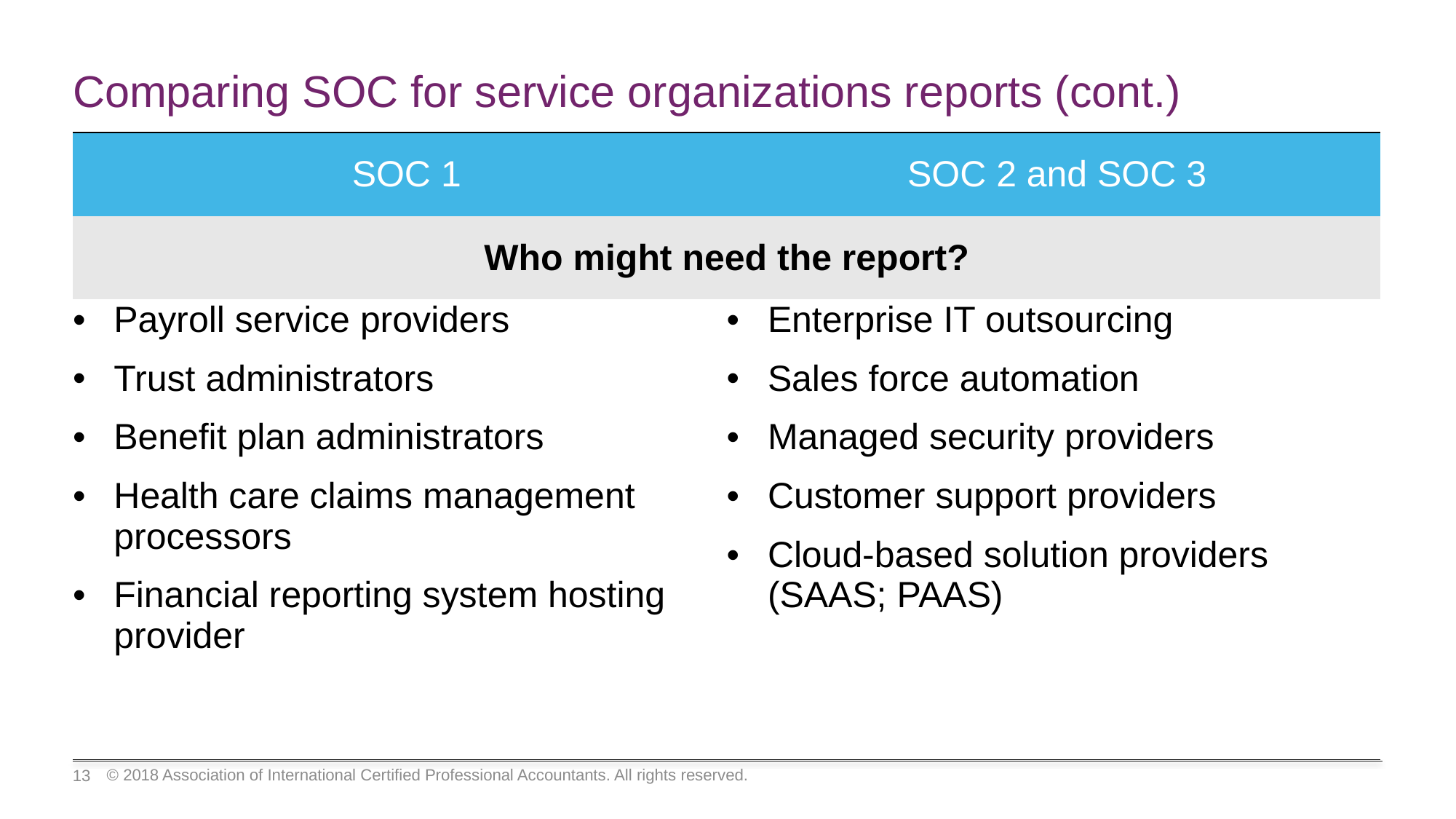

# Comparing SOC for service organizations reports (cont.)
| SOC 1 | SOC 2 and SOC 3 |
| --- | --- |
| Who might need the report? |  |
| Payroll service providers Trust administrators Benefit plan administrators Health care claims management processors Financial reporting system hosting provider | Enterprise IT outsourcing Sales force automation Managed security providers Customer support providers Cloud-based solution providers (SAAS; PAAS) |

© 2018 Association of International Certified Professional Accountants. All rights reserved.
13